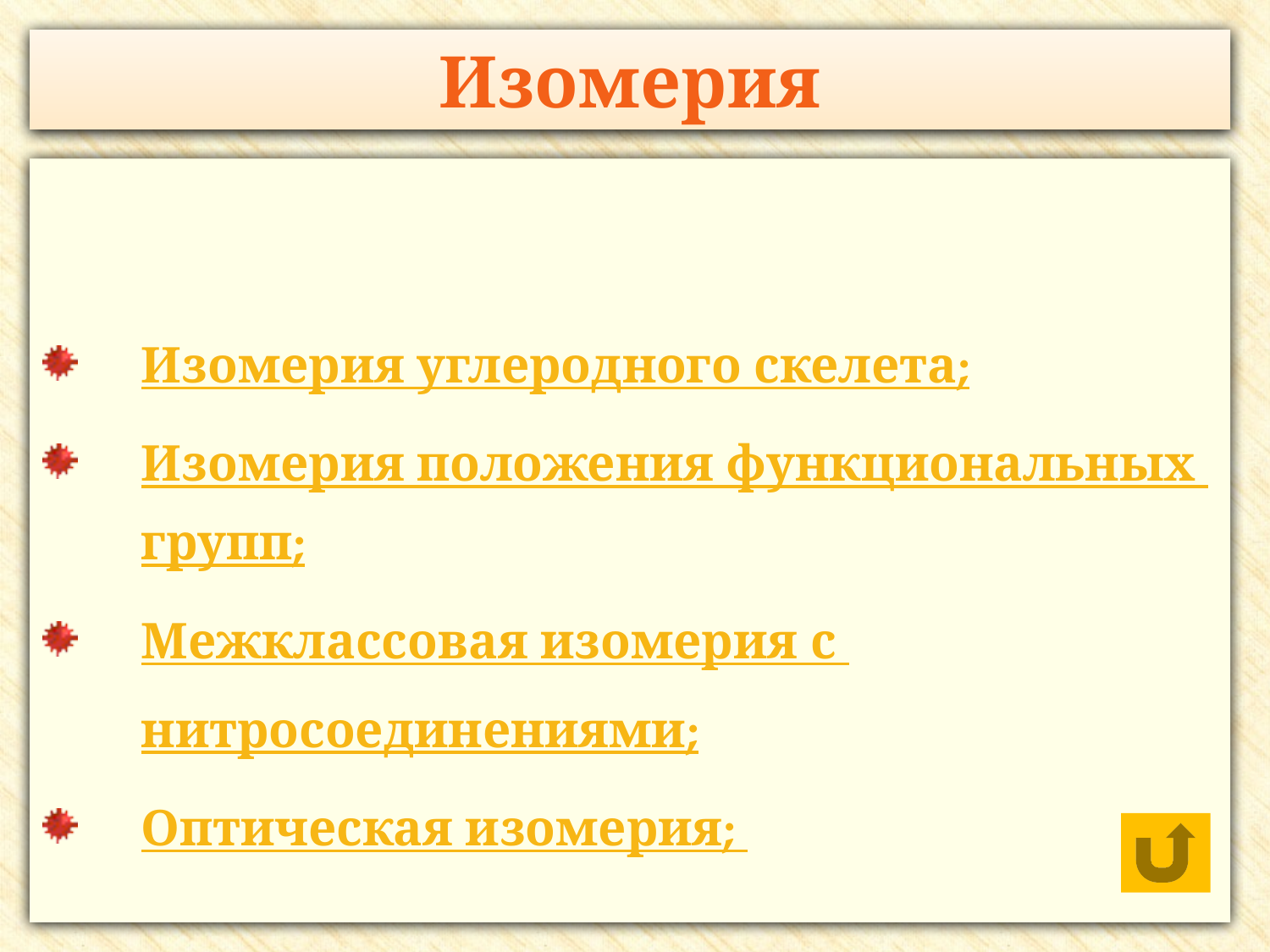

# Изомерия
Изомерия углеродного скелета;
Изомерия положения функциональных групп;
Межклассовая изомерия с нитросоединениями;
Оптическая изомерия;